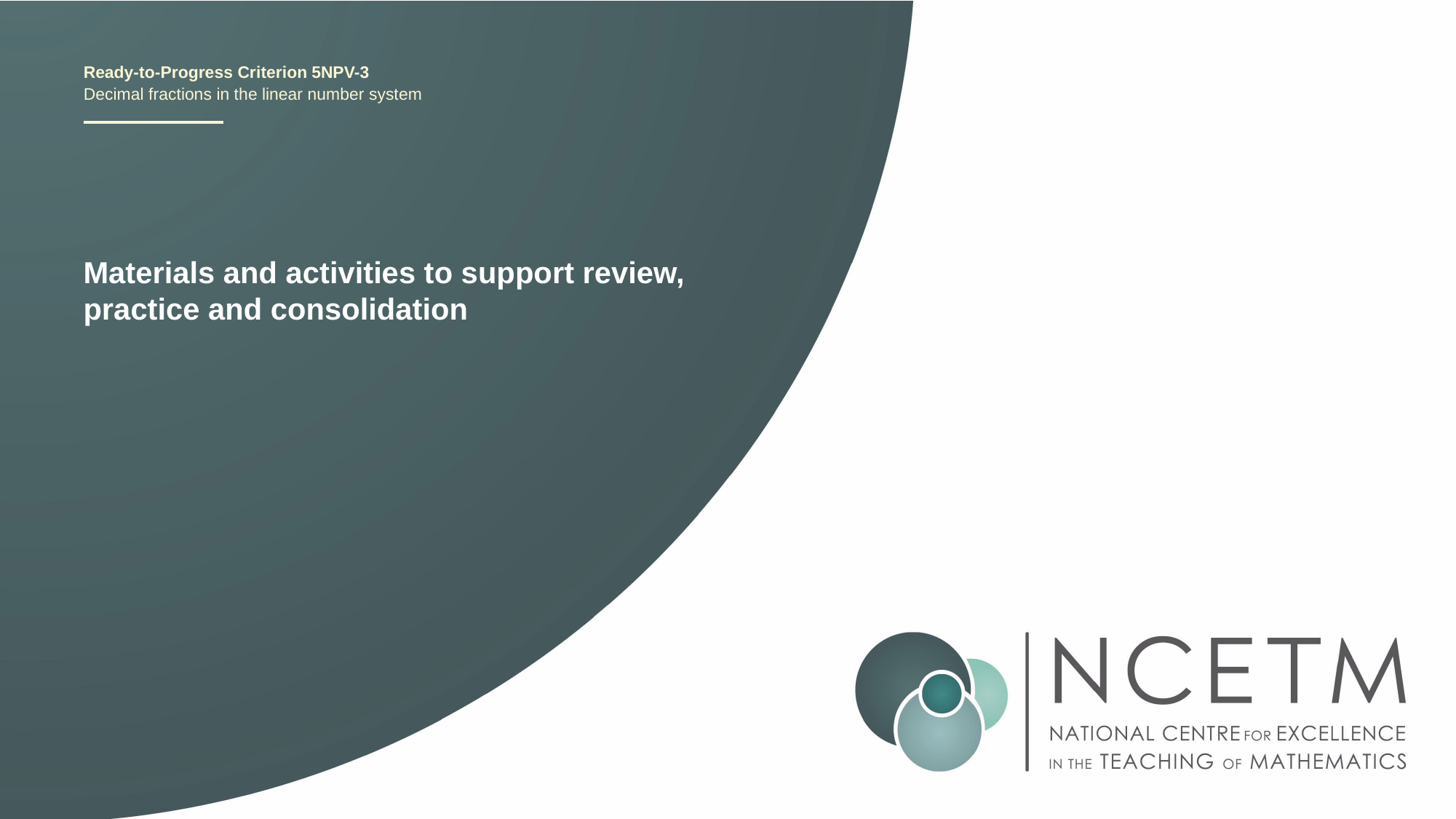

5NPV-3
Decimal fractions in the linear number system